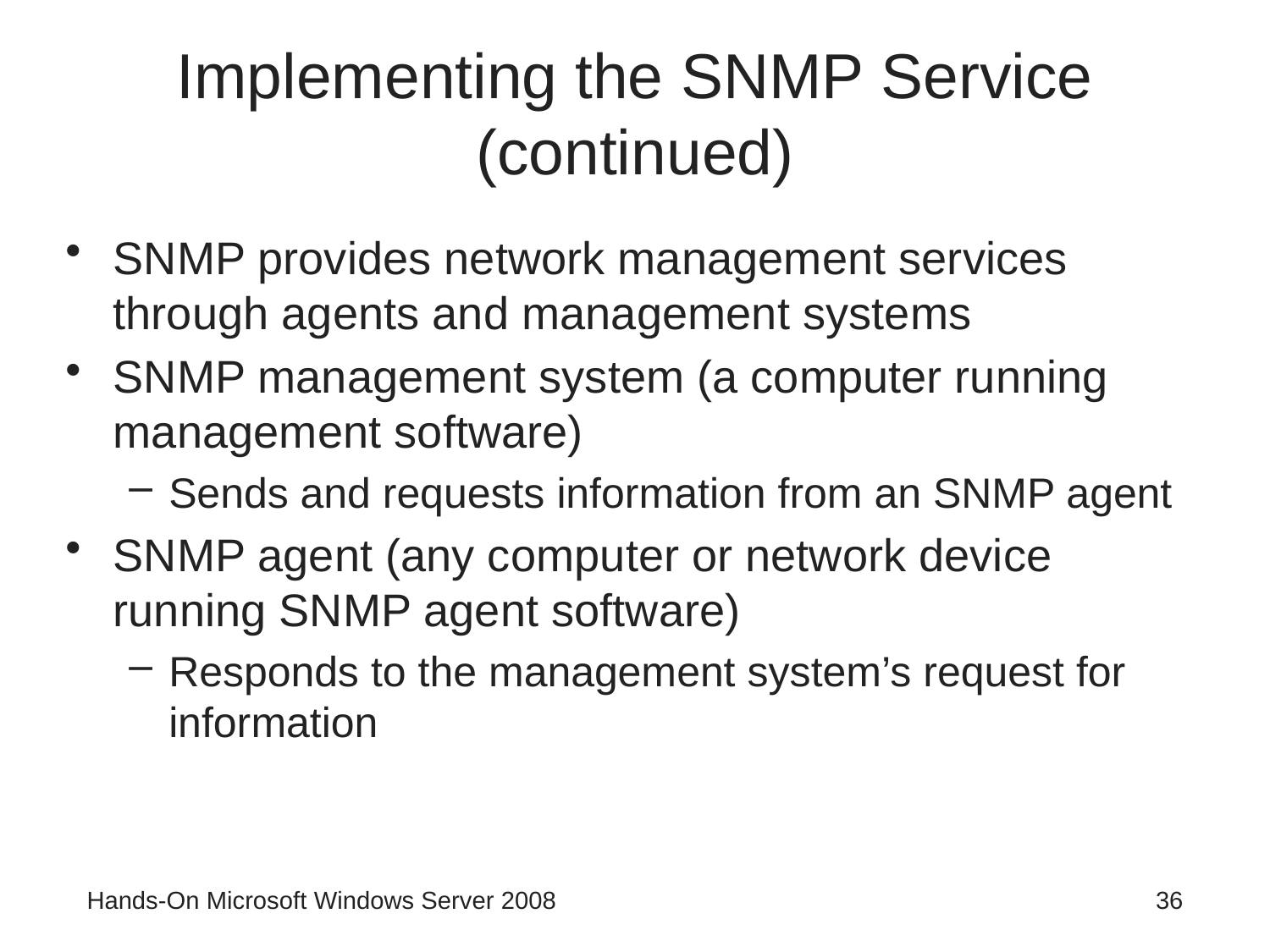

# Implementing the SNMP Service (continued)
SNMP provides network management services through agents and management systems
SNMP management system (a computer running management software)
Sends and requests information from an SNMP agent
SNMP agent (any computer or network device running SNMP agent software)
Responds to the management system’s request for information
Hands-On Microsoft Windows Server 2008
36